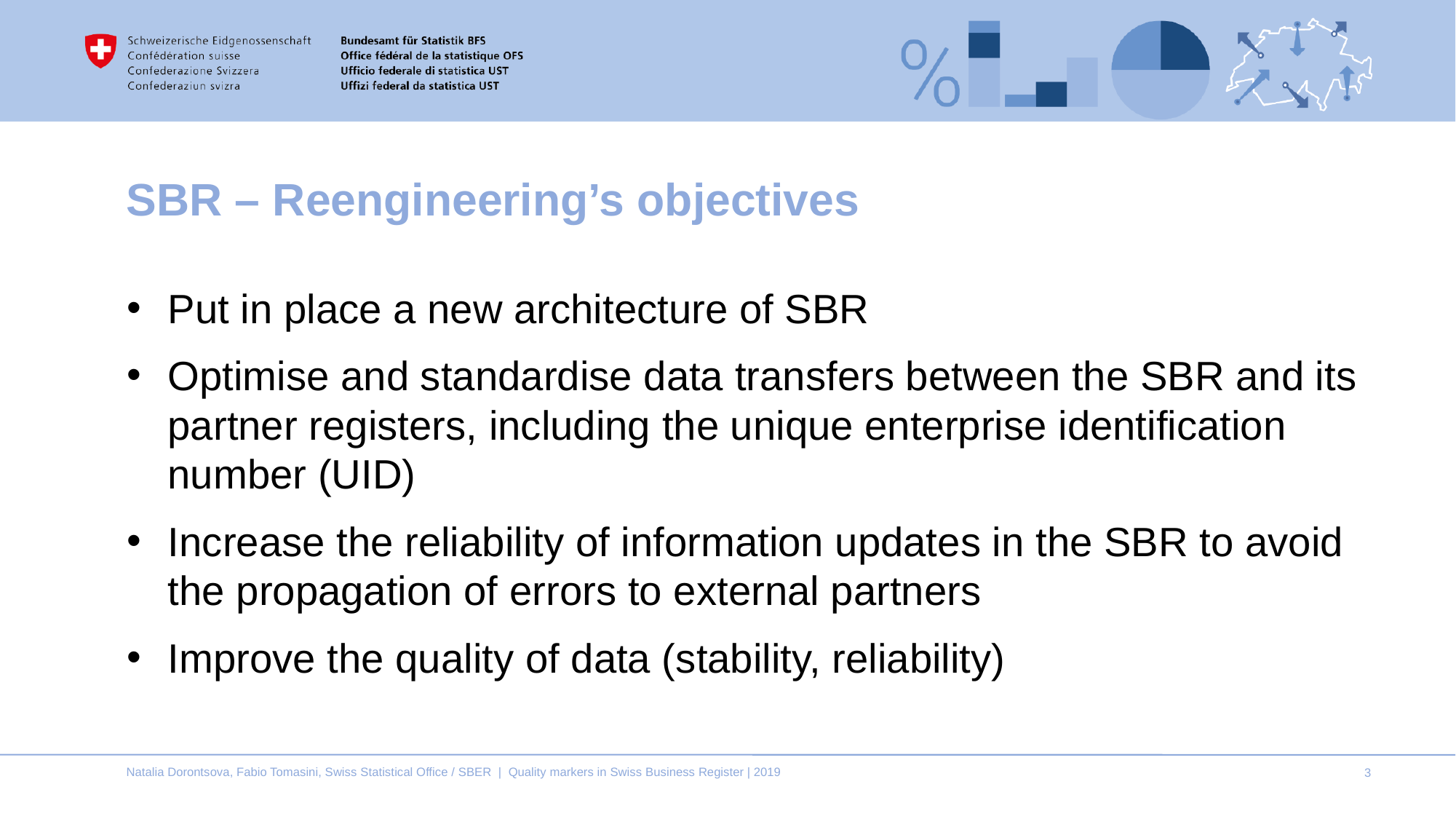

# SBR – Reengineering’s objectives
Put in place a new architecture of SBR
Optimise and standardise data transfers between the SBR and its partner registers, including the unique enterprise identification number (UID)
Increase the reliability of information updates in the SBR to avoid the propagation of errors to external partners
Improve the quality of data (stability, reliability)
Natalia Dorontsova, Fabio Tomasini, Swiss Statistical Office / SBER  |  Quality markers in Swiss Business Register | 2019
3